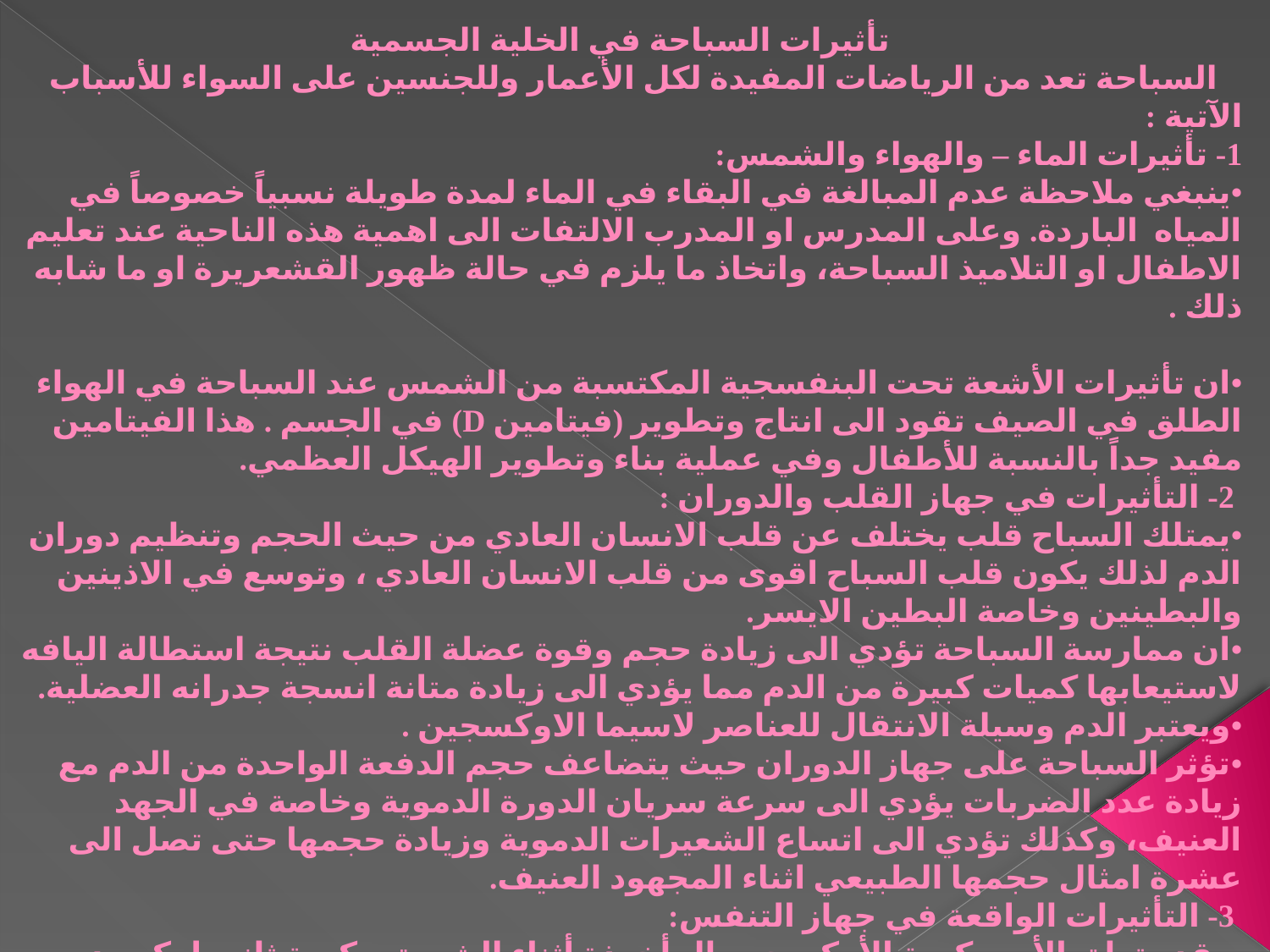

تأثيرات السباحة في الخلية الجسمية
   السباحة تعد من الرياضات المفيدة لكل الأعمار وللجنسين على السواء للأسباب الآتية :
1- تأثيرات الماء – والهواء والشمس:
•	ينبغي ملاحظة عدم المبالغة في البقاء في الماء لمدة طويلة نسبياً خصوصاً في المياه  الباردة. وعلى المدرس او المدرب الالتفات الى اهمية هذه الناحية عند تعليم الاطفال او التلاميذ السباحة، واتخاذ ما يلزم في حالة ظهور القشعريرة او ما شابه ذلك .

•	ان تأثيرات الأشعة تحت البنفسجية المكتسبة من الشمس عند السباحة في الهواء الطلق في الصيف تقود الى انتاج وتطوير (فيتامين D) في الجسم . هذا الفيتامين مفيد جداً بالنسبة للأطفال وفي عملية بناء وتطوير الهيكل العظمي.
 2- التأثيرات في جهاز القلب والدوران :
•	يمتلك السباح قلب يختلف عن قلب الانسان العادي من حيث الحجم وتنظيم دوران الدم لذلك يكون قلب السباح اقوى من قلب الانسان العادي ، وتوسع في الاذينين والبطينين وخاصة البطين الايسر.
•	ان ممارسة السباحة تؤدي الى زيادة حجم وقوة عضلة القلب نتيجة استطالة اليافه لاستيعابها كميات كبيرة من الدم مما يؤدي الى زيادة متانة انسجة جدرانه العضلية.
•	ويعتبر الدم وسيلة الانتقال للعناصر لاسيما الاوكسجين .
•	تؤثر السباحة على جهاز الدوران حيث يتضاعف حجم الدفعة الواحدة من الدم مع زيادة عدد الضربات يؤدي الى سرعة سريان الدورة الدموية وخاصة في الجهد العنيف، وكذلك تؤدي الى اتساع الشعيرات الدموية وزيادة حجمها حتى تصل الى عشرة امثال حجمها الطبيعي اثناء المجهود العنيف.
 3- التأثيرات الواقعة في جهاز التنفس:
  يقدر تعلق الأمر بكمية الأوكسجين المأخوذة أثناء الشهيق وكمية ثاني اوكسيد الكربون المطروحة أثناء الزفير فأن رياضة السباحة تضع متطلبات كبيرة على جهاز التنفس.
في بداية كل عمل رياضي حركي فان جسم الرياضي يحتاج الى زمن معين لإحداث حالة من التأقلم التي تكون فيها كمية الأوكسجين المأخوذة من الشهيق اقل من كمية الأوكسجين المطلوبة للعمل في هذا الوقت بالذات ، تعمل الخلية الجسمية على خلق او تحرير الطاقة دون الحاجة الى الأوكسجين